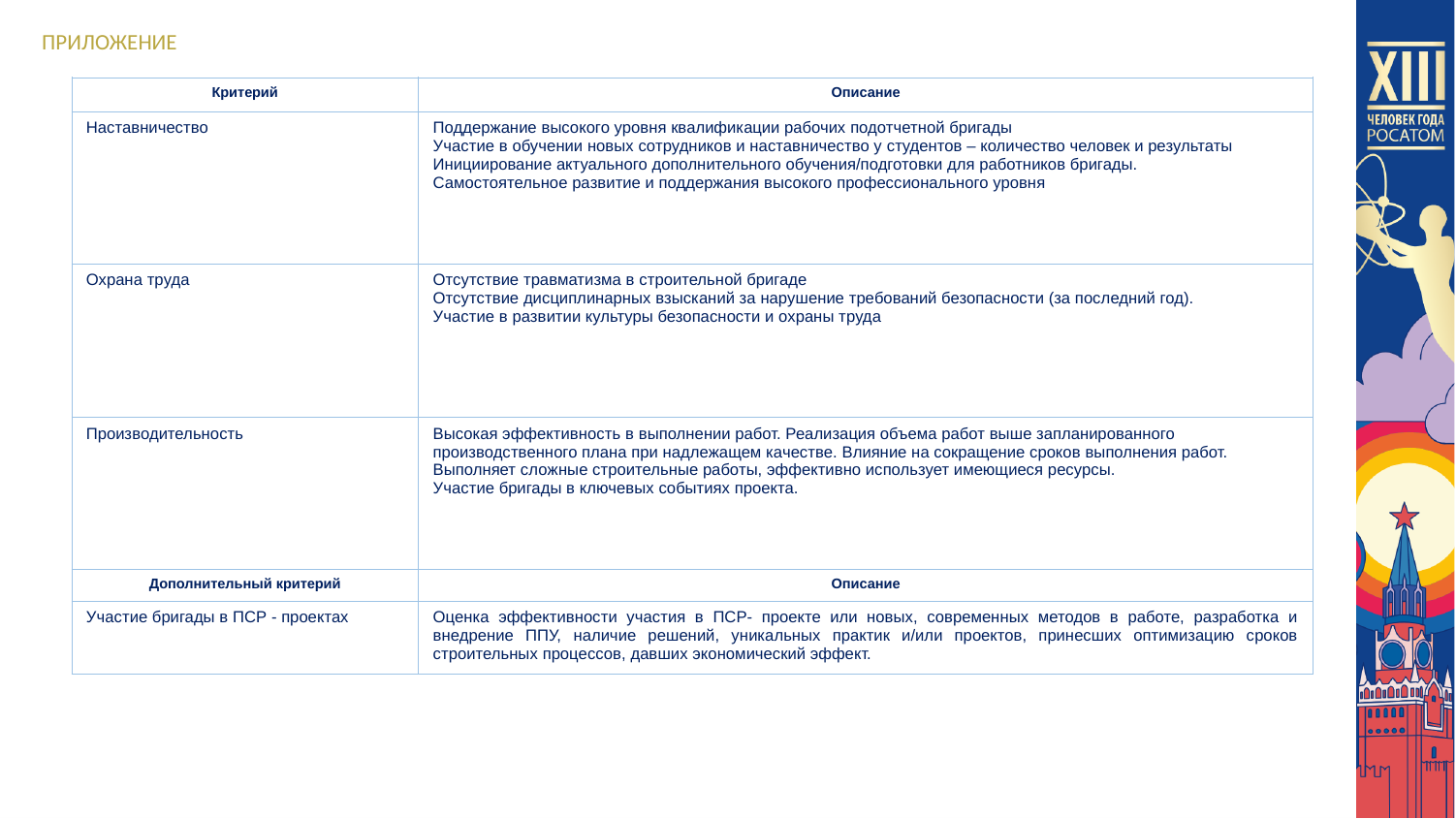

ПРИЛОЖЕНИЕ
| Критерий | Описание |
| --- | --- |
| Наставничество | Поддержание высокого уровня квалификации рабочих подотчетной бригады Участие в обучении новых сотрудников и наставничество у студентов – количество человек и результаты Инициирование актуального дополнительного обучения/подготовки для работников бригады. Самостоятельное развитие и поддержания высокого профессионального уровня |
| Охрана труда | Отсутствие травматизма в строительной бригаде Отсутствие дисциплинарных взысканий за нарушение требований безопасности (за последний год). Участие в развитии культуры безопасности и охраны труда |
| Производительность | Высокая эффективность в выполнении работ. Реализация объема работ выше запланированного производственного плана при надлежащем качестве. Влияние на сокращение сроков выполнения работ. Выполняет сложные строительные работы, эффективно использует имеющиеся ресурсы. Участие бригады в ключевых событиях проекта. |
| Дополнительный критерий | Описание |
| Участие бригады в ПСР - проектах | Оценка эффективности участия в ПСР- проекте или новых, современных методов в работе, разработка и внедрение ППУ, наличие решений, уникальных практик и/или проектов, принесших оптимизацию сроков строительных процессов, давших экономический эффект. |